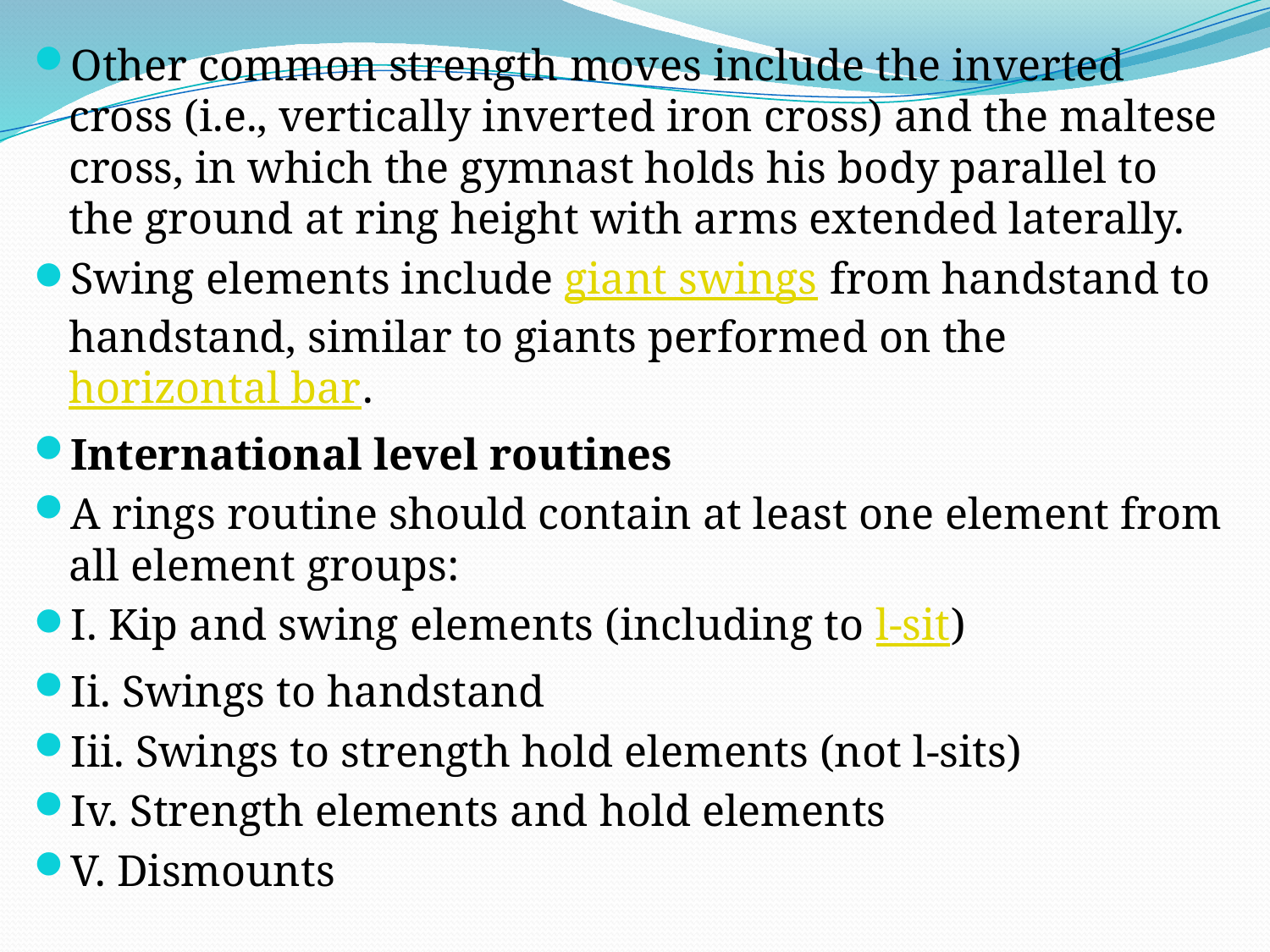

Other common strength moves include the inverted cross (i.e., vertically inverted iron cross) and the maltese cross, in which the gymnast holds his body parallel to the ground at ring height with arms extended laterally.
Swing elements include giant swings from handstand to handstand, similar to giants performed on the horizontal bar.
International level routines
A rings routine should contain at least one element from all element groups:
I. Kip and swing elements (including to l-sit)
Ii. Swings to handstand
Iii. Swings to strength hold elements (not l-sits)
Iv. Strength elements and hold elements
V. Dismounts